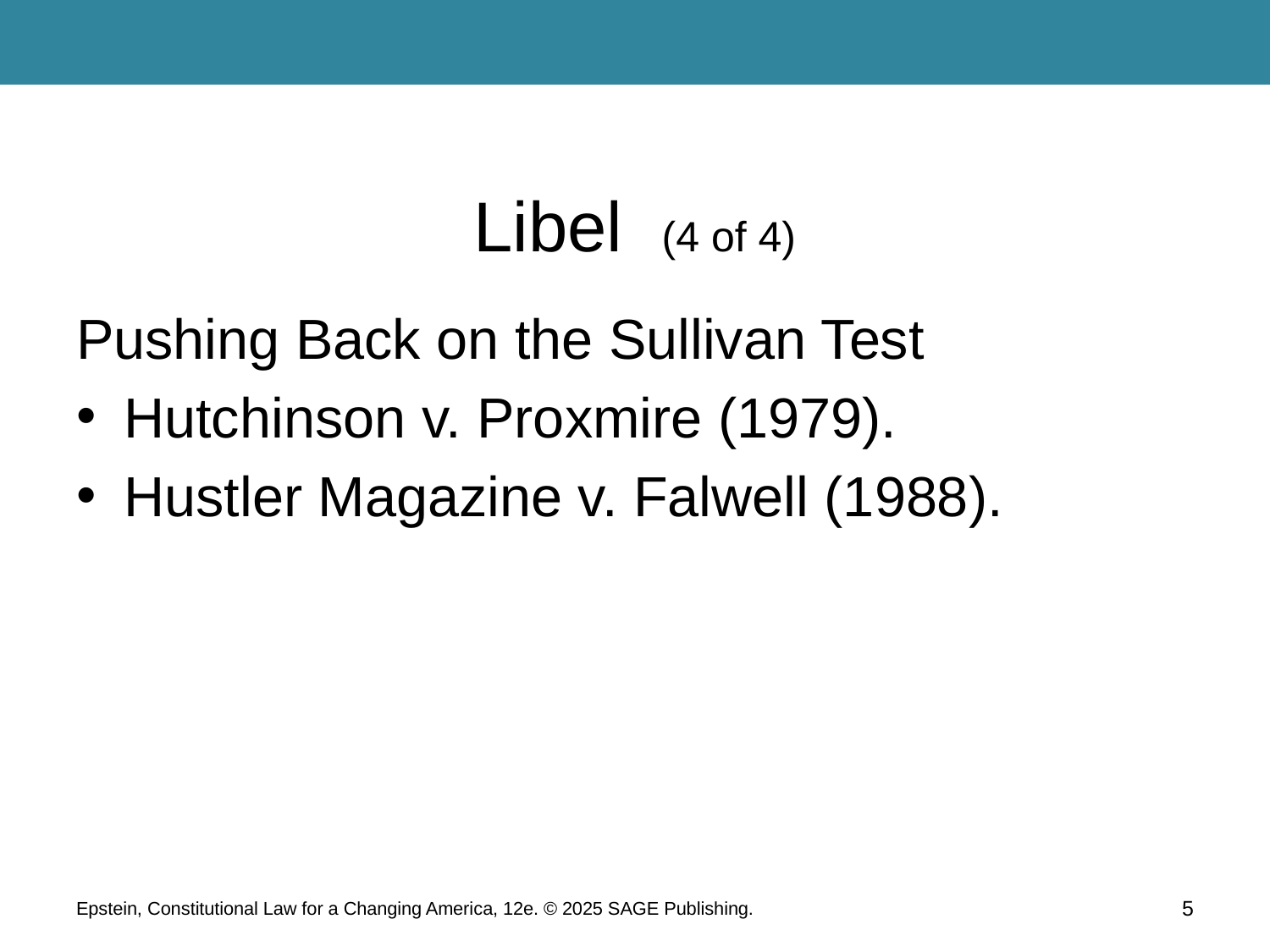

# Libel (4 of 4)
Pushing Back on the Sullivan Test
Hutchinson v. Proxmire (1979).
Hustler Magazine v. Falwell (1988).
Epstein, Constitutional Law for a Changing America, 12e. © 2025 SAGE Publishing.
5